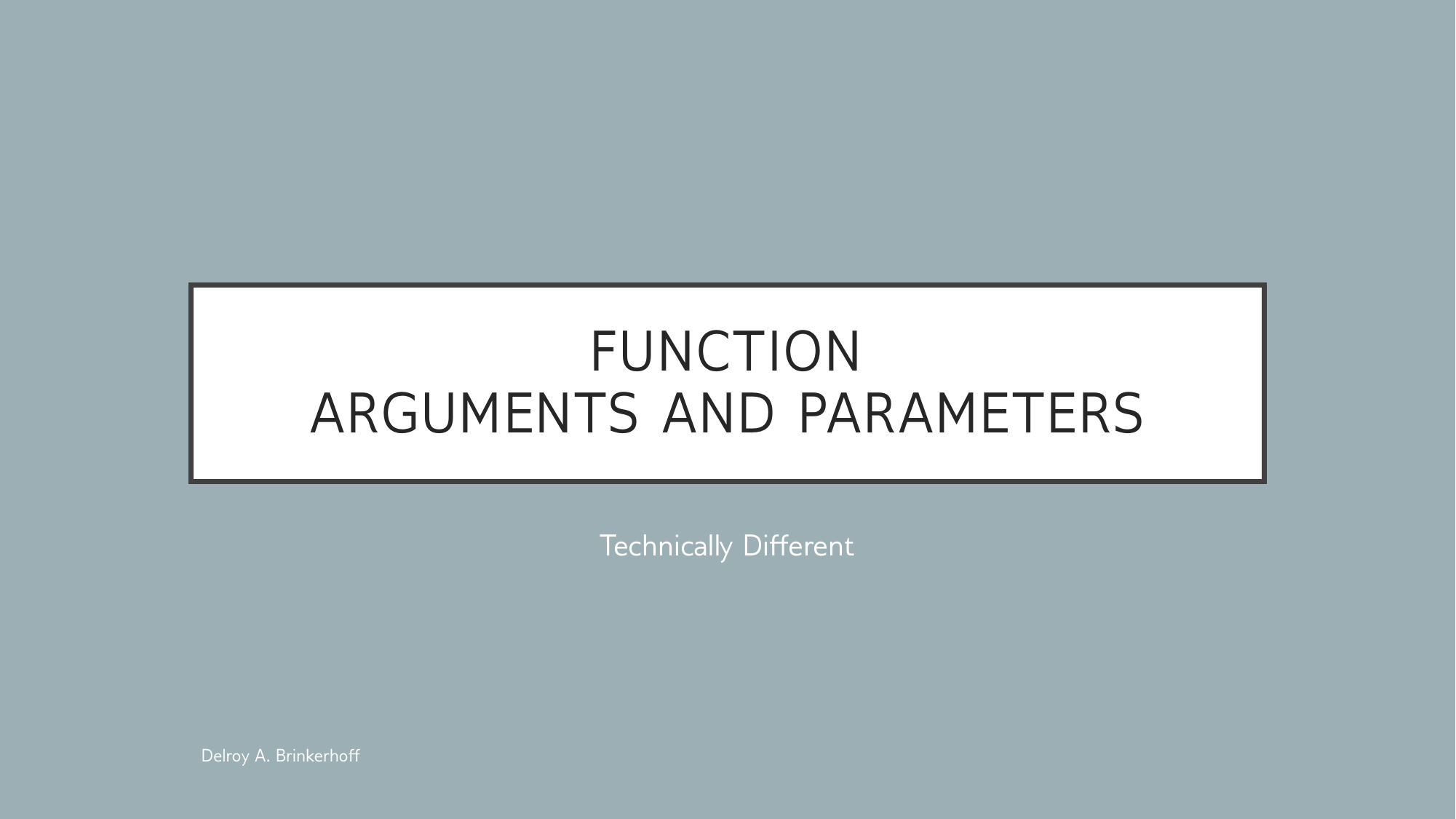

# Function Arguments and Parameters
Technically Different
Delroy A. Brinkerhoff